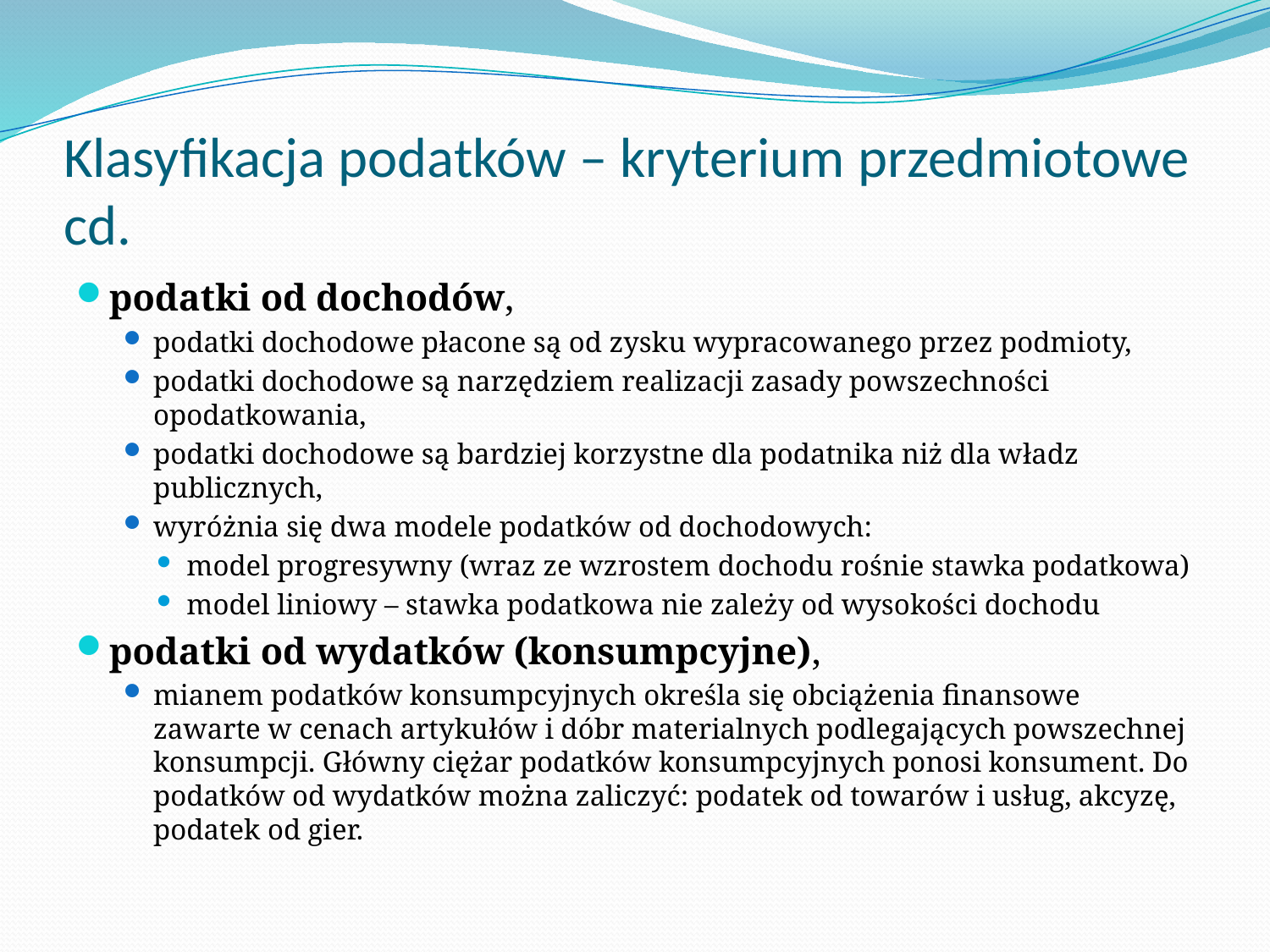

# Klasyfikacja podatków – kryterium przedmiotowe cd.
podatki od dochodów,
podatki dochodowe płacone są od zysku wypracowanego przez podmioty,
podatki dochodowe są narzędziem realizacji zasady powszechności opodatkowania,
podatki dochodowe są bardziej korzystne dla podatnika niż dla władz publicznych,
wyróżnia się dwa modele podatków od dochodowych:
model progresywny (wraz ze wzrostem dochodu rośnie stawka podatkowa)
model liniowy – stawka podatkowa nie zależy od wysokości dochodu
podatki od wydatków (konsumpcyjne),
mianem podatków konsumpcyjnych określa się obciążenia finansowe zawarte w cenach artykułów i dóbr materialnych podlegających powszechnej konsumpcji. Główny ciężar podatków konsumpcyjnych ponosi konsument. Do podatków od wydatków można zaliczyć: podatek od towarów i usług, akcyzę, podatek od gier.